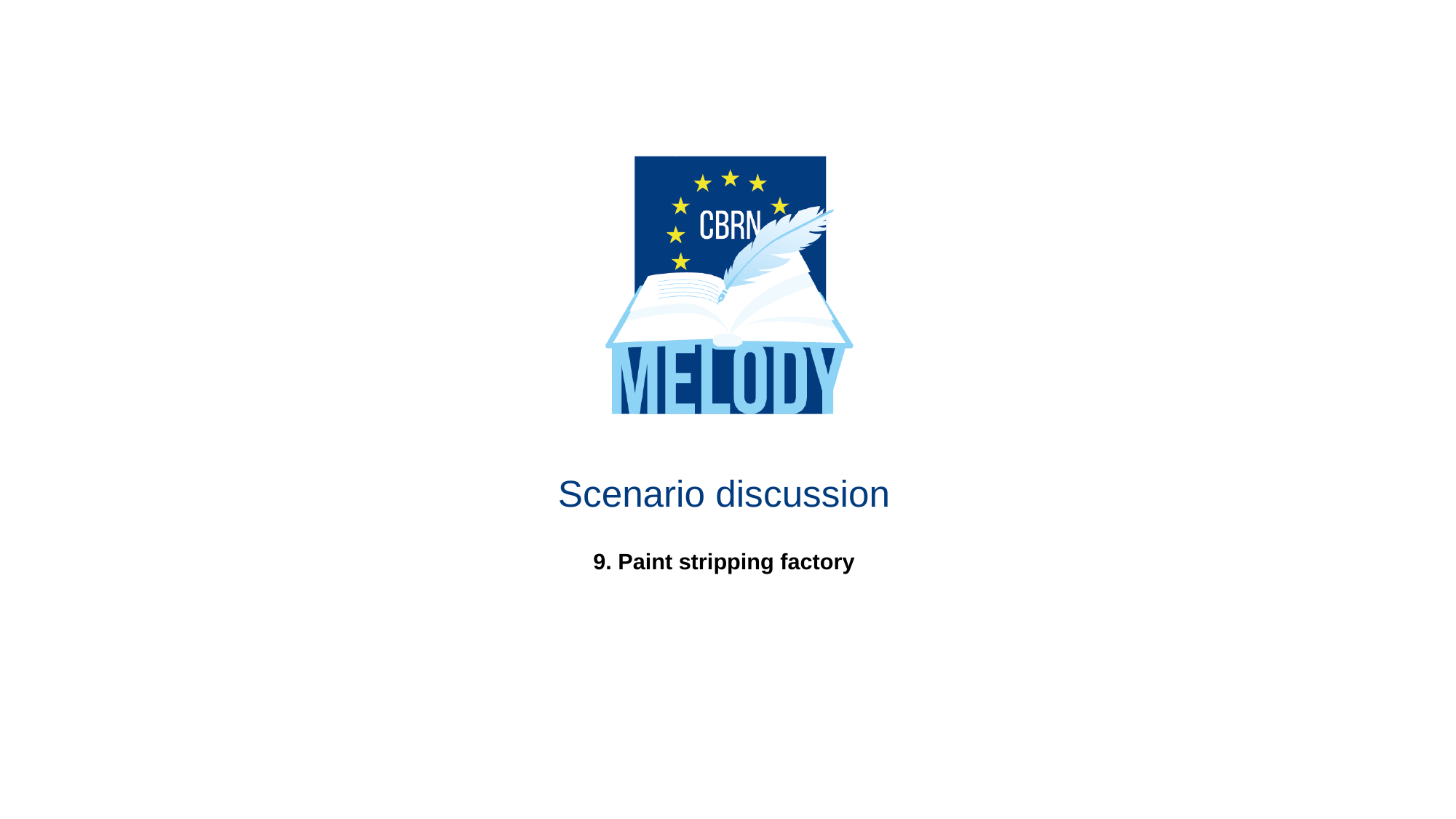

# Scenario discussion 9. Paint stripping factory